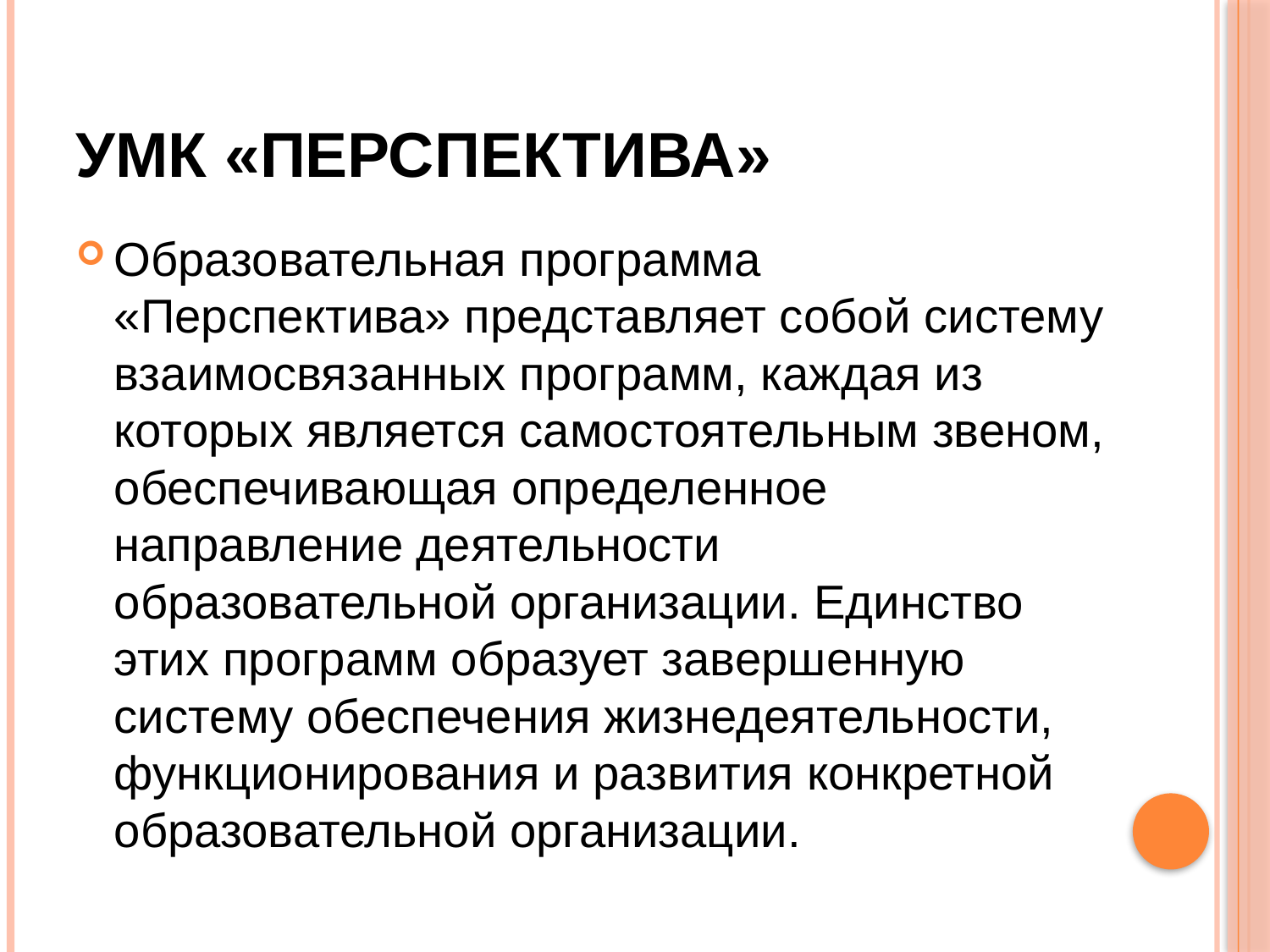

# УМК «Перспектива»
Образовательная программа «Перспектива» представляет собой систему взаимосвязанных программ, каждая из которых является самостоятельным звеном, обеспечивающая определенное направление деятельности образовательной организации. Единство этих программ образует завершенную систему обеспечения жизнедеятельности, функционирования и развития конкретной образовательной организации.